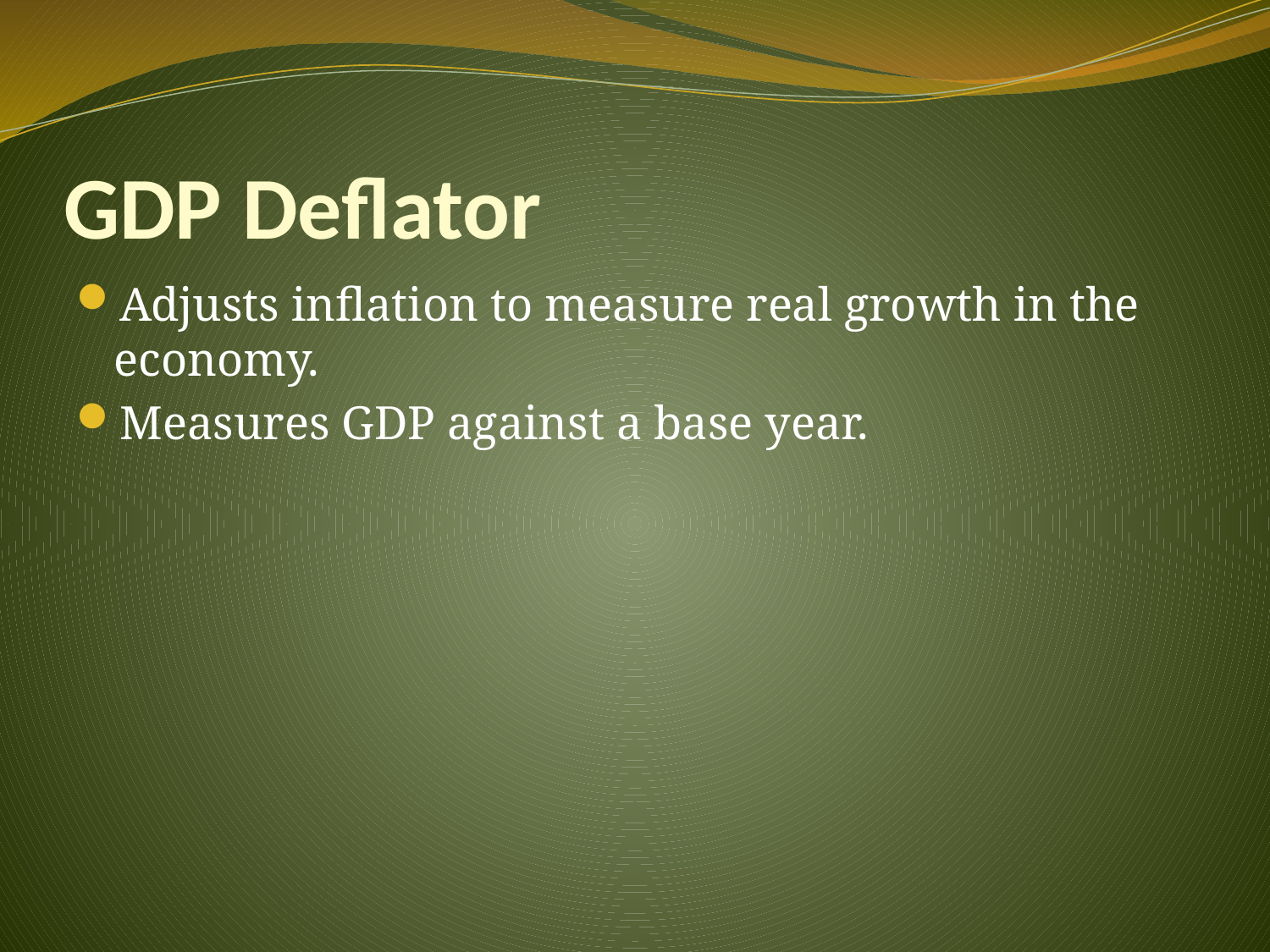

# GDP Deflator
Adjusts inflation to measure real growth in the economy.
Measures GDP against a base year.